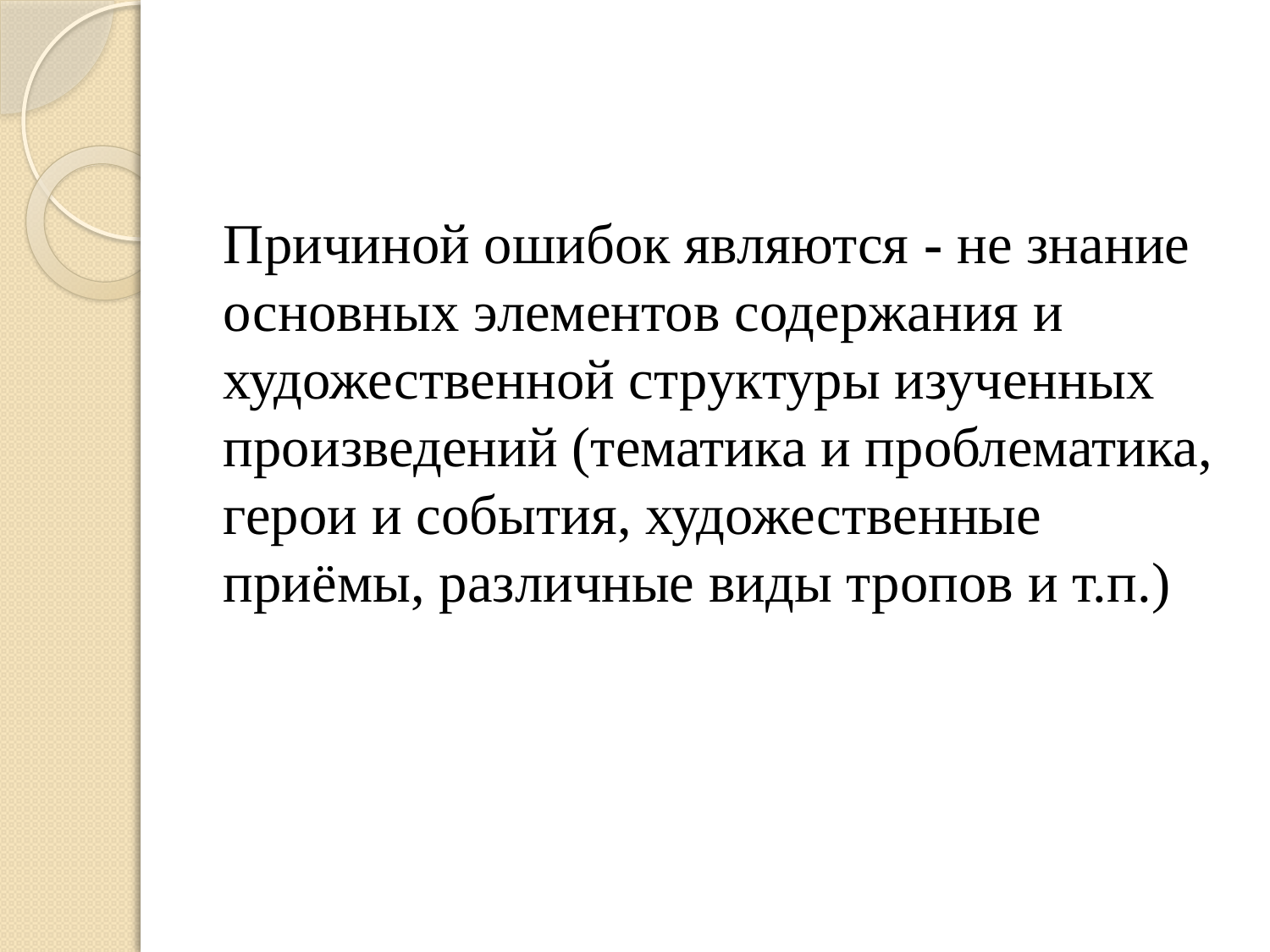

#
Причиной ошибок являются - не знание основных элементов содержания и художественной структуры изученных произведений (тематика и проблематика, герои и события, художественные приёмы, различные виды тропов и т.п.)